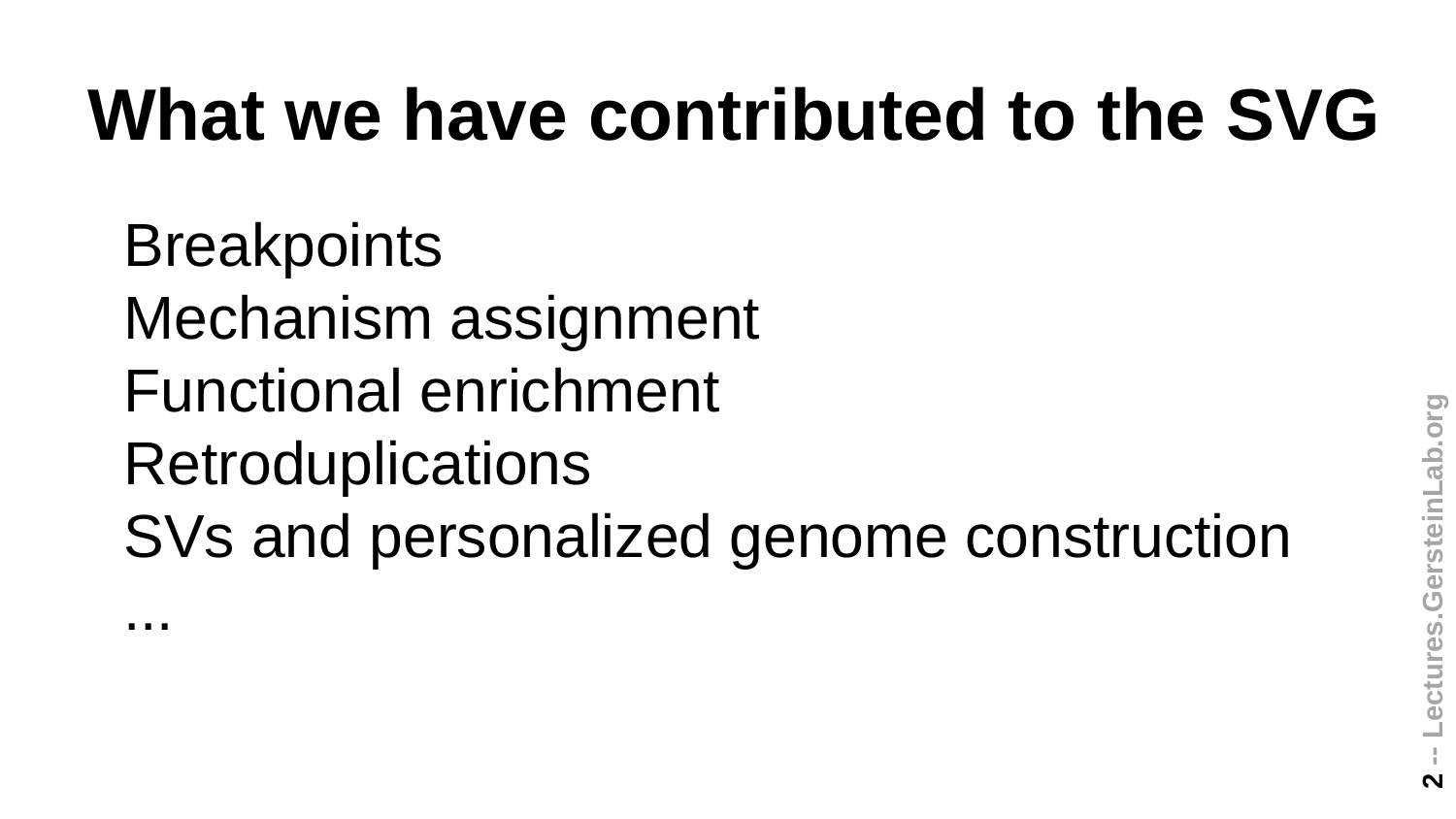

# What we have contributed to the SVG
Breakpoints
Mechanism assignment
Functional enrichment
Retroduplications
SVs and personalized genome construction
...